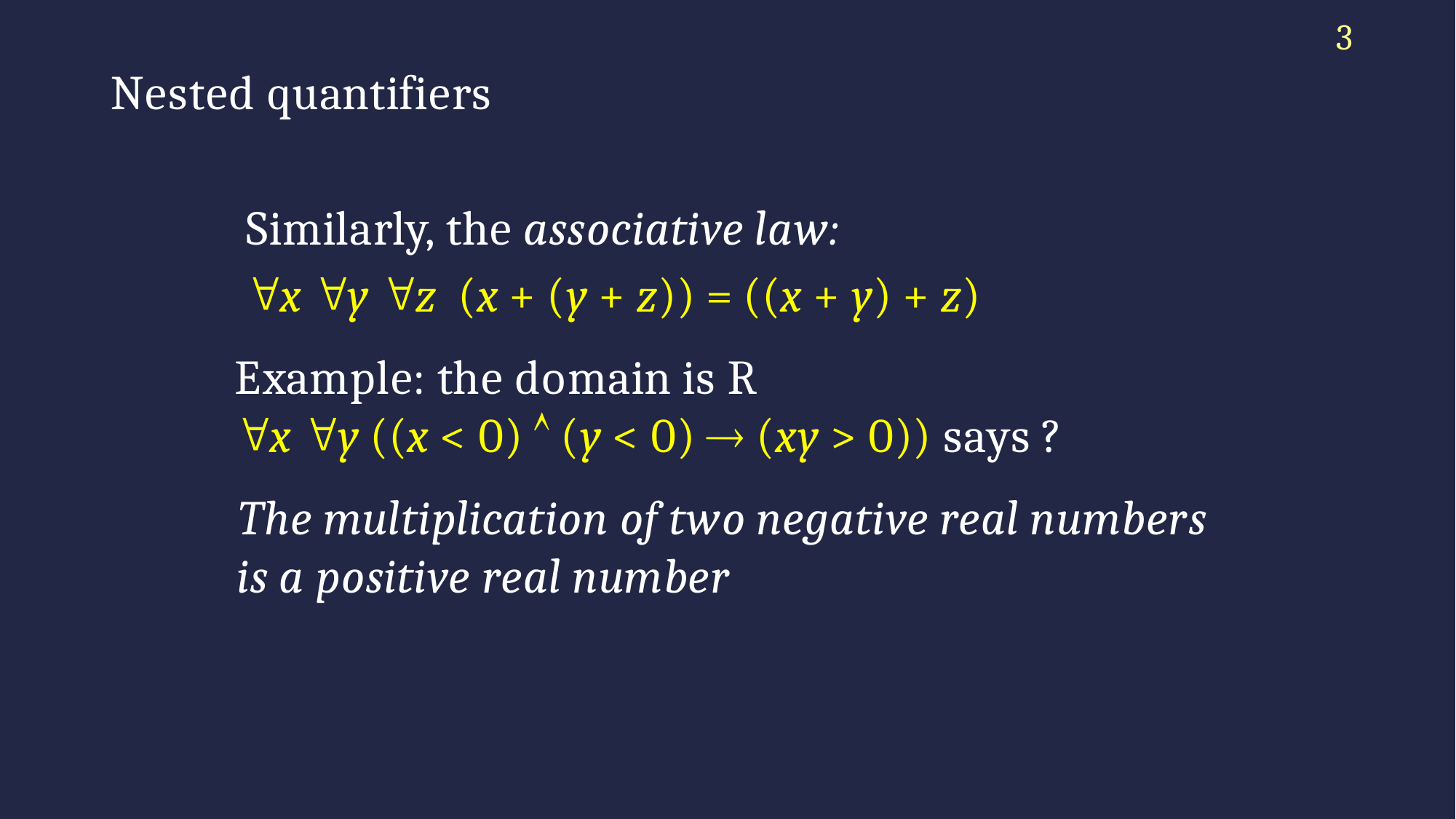

3
# Nested quantifiers
Similarly, the associative law:
∀x ∀y ∀z  (x + (y + z)) = ((x + y) + z)
Example: the domain is R
∀x ∀y ((x < 0) ∧ (y < 0) → (xy > 0)) says ?
The multiplication of two negative real numbers is a positive real number